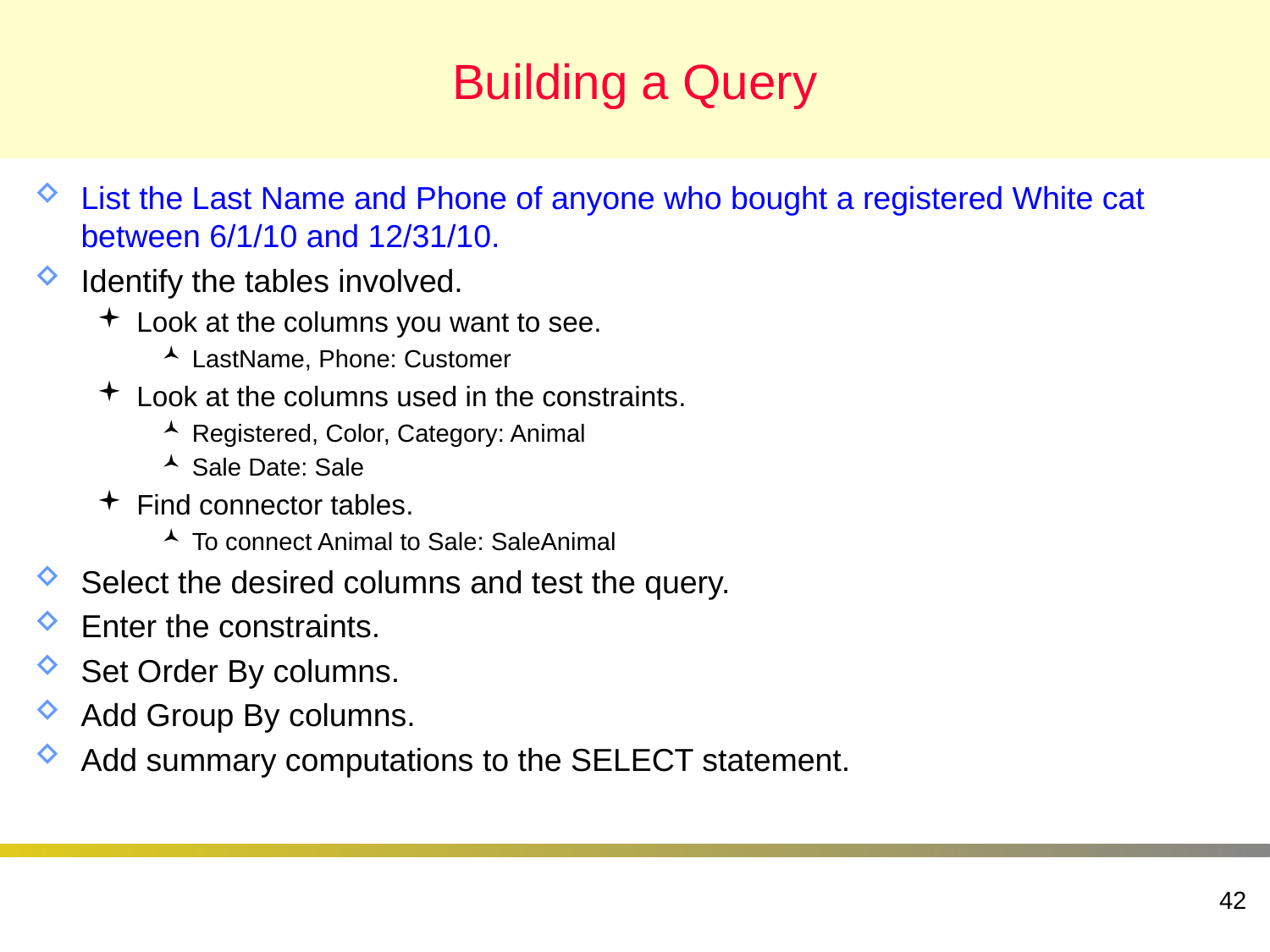

# Building a Query
List the Last Name and Phone of anyone who bought a registered White cat between 6/1/10 and 12/31/10.
Identify the tables involved.
Look at the columns you want to see.
LastName, Phone: Customer
Look at the columns used in the constraints.
Registered, Color, Category: Animal
Sale Date: Sale
Find connector tables.
To connect Animal to Sale: SaleAnimal
Select the desired columns and test the query.
Enter the constraints.
Set Order By columns.
Add Group By columns.
Add summary computations to the SELECT statement.
42